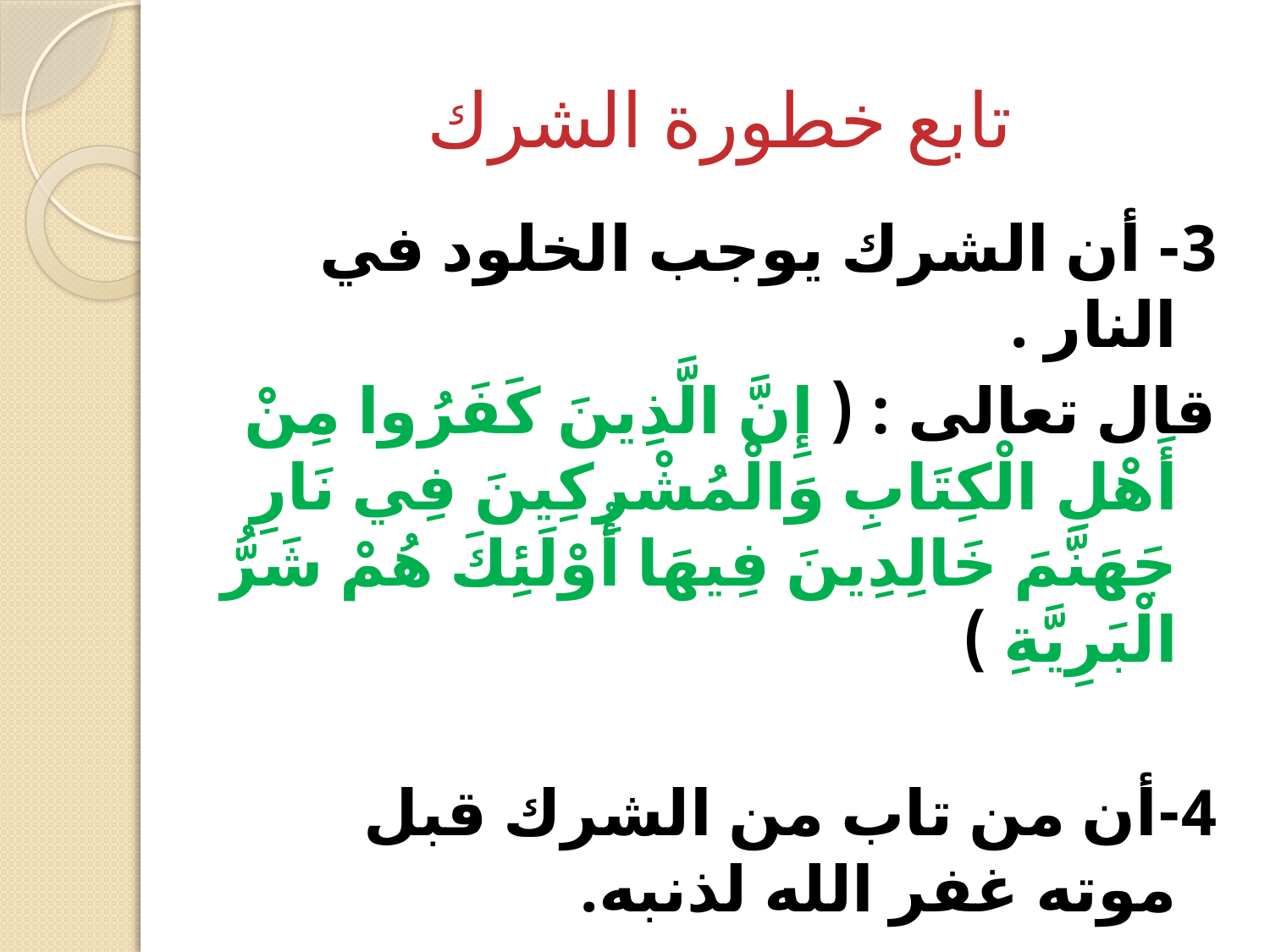

# تابع خطورة الشرك
3- أن الشرك يوجب الخلود في النار .
قال تعالى : ( إِنَّ الَّذِينَ كَفَرُوا مِنْ أَهْلِ الْكِتَابِ وَالْمُشْرِكِينَ فِي نَارِ جَهَنَّمَ خَالِدِينَ فِيهَا أُوْلَئِكَ هُمْ شَرُّ الْبَرِيَّةِ )

4-أن من تاب من الشرك قبل موته غفر الله لذنبه.